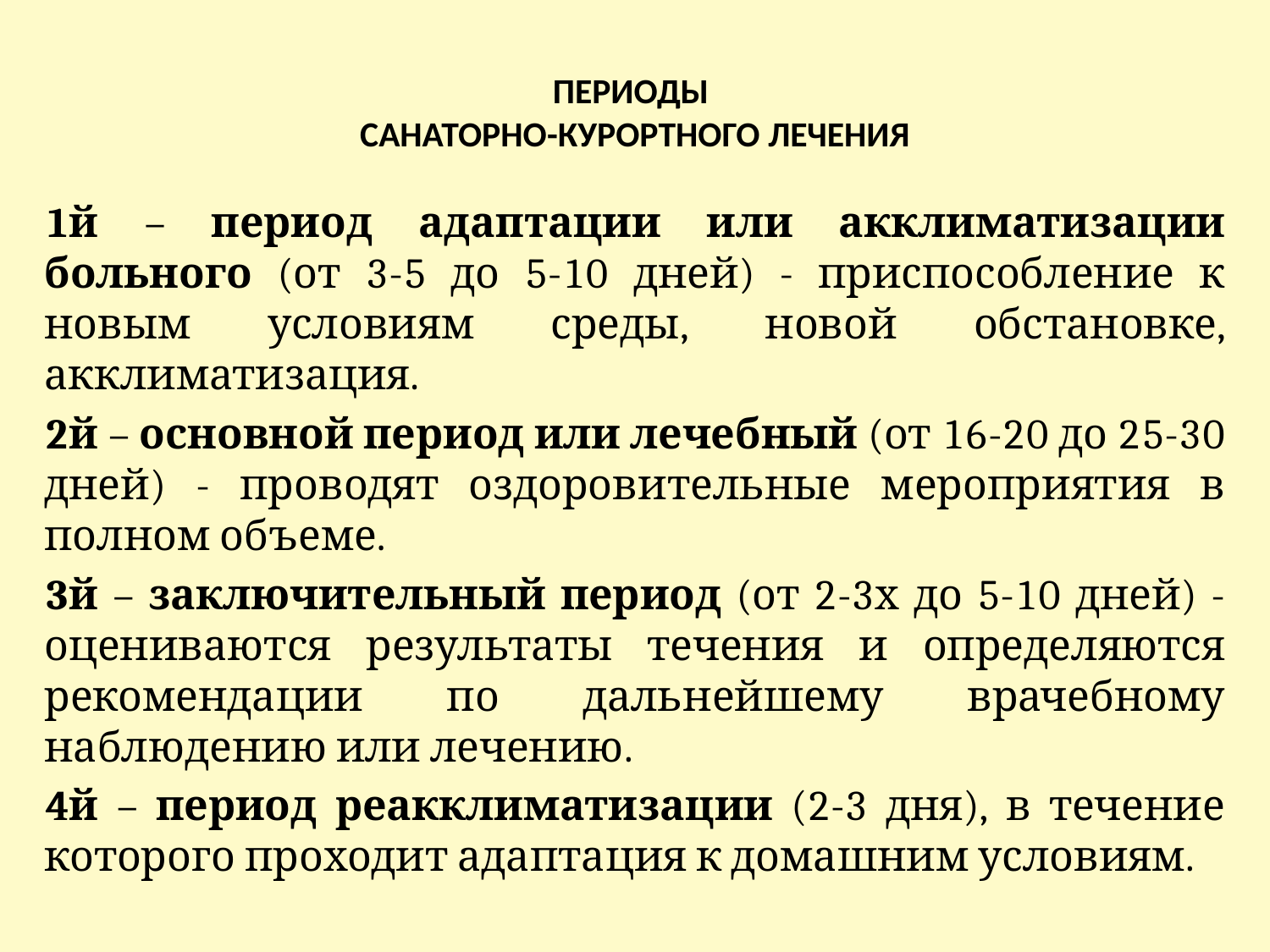

# ПЕРИОДЫ САНАТОРНО-КУРОРТНОГО ЛЕЧЕНИЯ
1й – период адаптации или акклиматизации больного (от 3-5 до 5-10 дней) - приспособление к новым условиям среды, новой обстановке, акклиматизация.
2й – основной период или лечебный (от 16-20 до 25-30 дней) - проводят оздоровительные мероприятия в полном объеме.
3й – заключительный период (от 2-3х до 5-10 дней) - оцениваются результаты течения и определяются рекомендации по дальнейшему врачебному наблюдению или лечению.
4й – период реакклиматизации (2-3 дня), в течение которого проходит адаптация к домашним условиям.